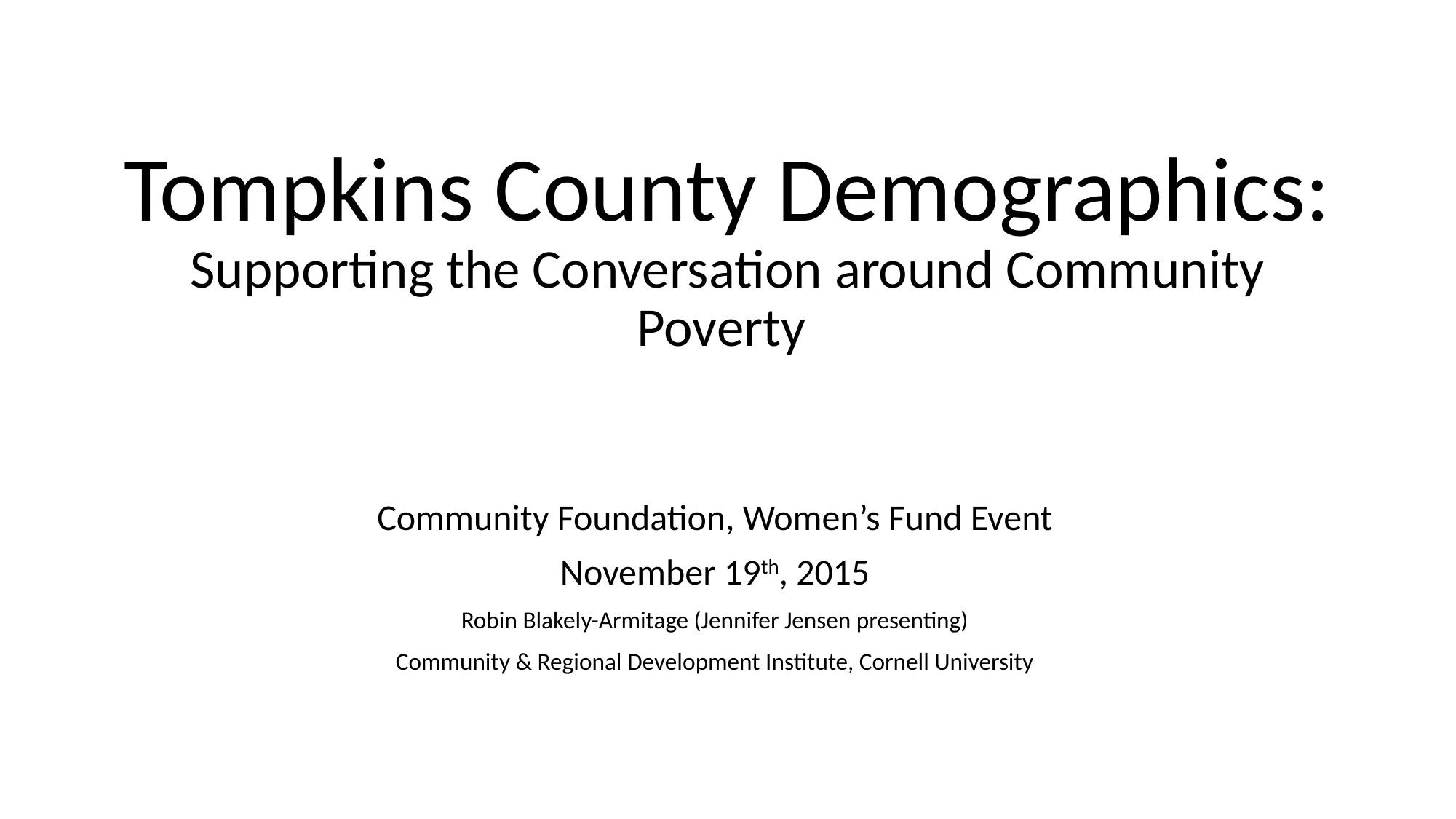

# Tompkins County Demographics: Supporting the Conversation around Community Poverty
Community Foundation, Women’s Fund Event
November 19th, 2015
Robin Blakely-Armitage (Jennifer Jensen presenting)
Community & Regional Development Institute, Cornell University